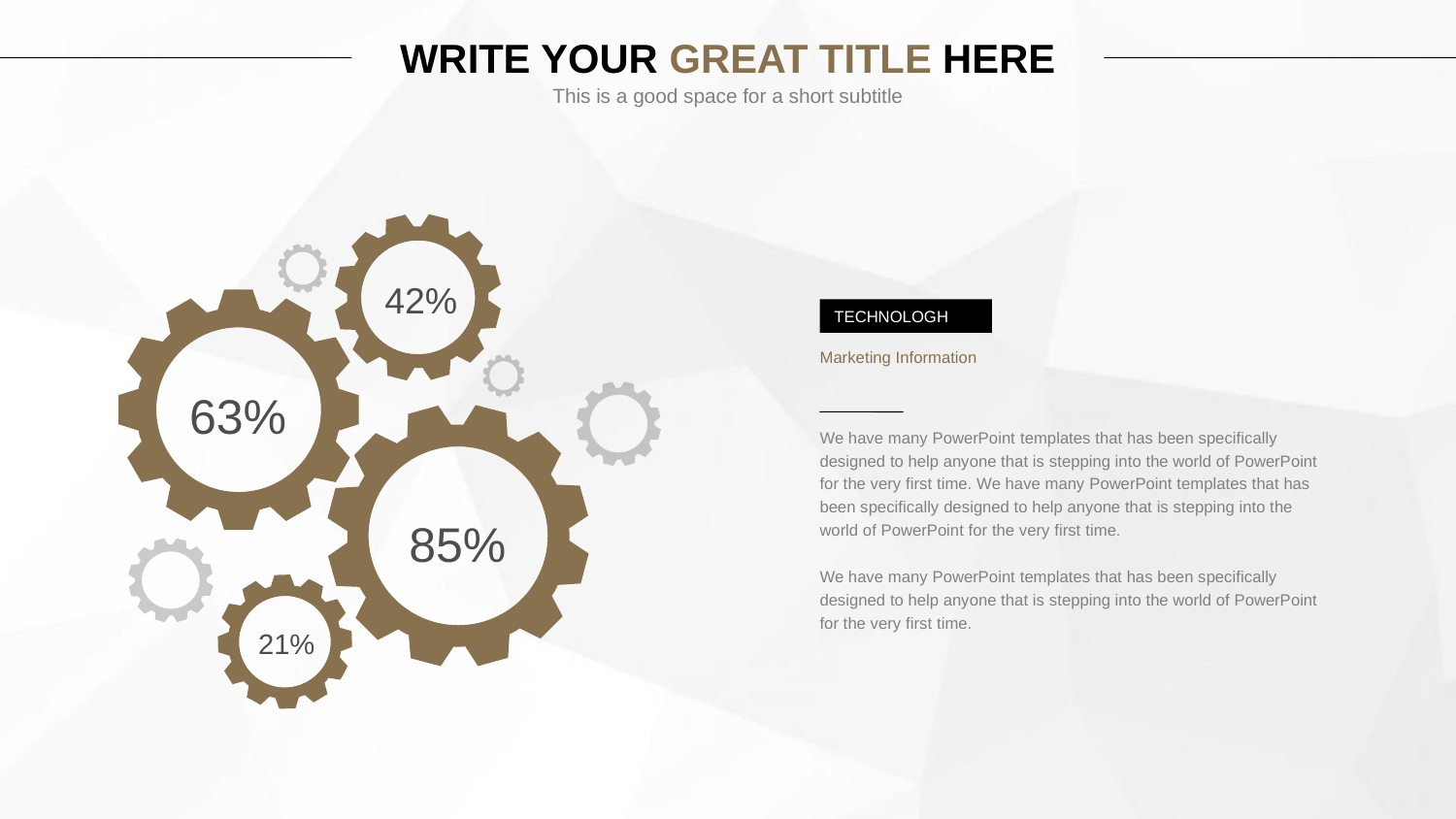

WRITE YOUR GREAT TITLE HERE

This is a good space for a short subtitle

42%

TECHNOLOGH
Marketing Information

63%

We have many PowerPoint templates that has been specifically designed to help anyone that is stepping into the world of PowerPoint for the very first time. We have many PowerPoint templates that has been specifically designed to help anyone that is stepping into the world of PowerPoint for the very first time.

We have many PowerPoint templates that has been specifically designed to help anyone that is stepping into the world of PowerPoint for the very first time.
85%

21%